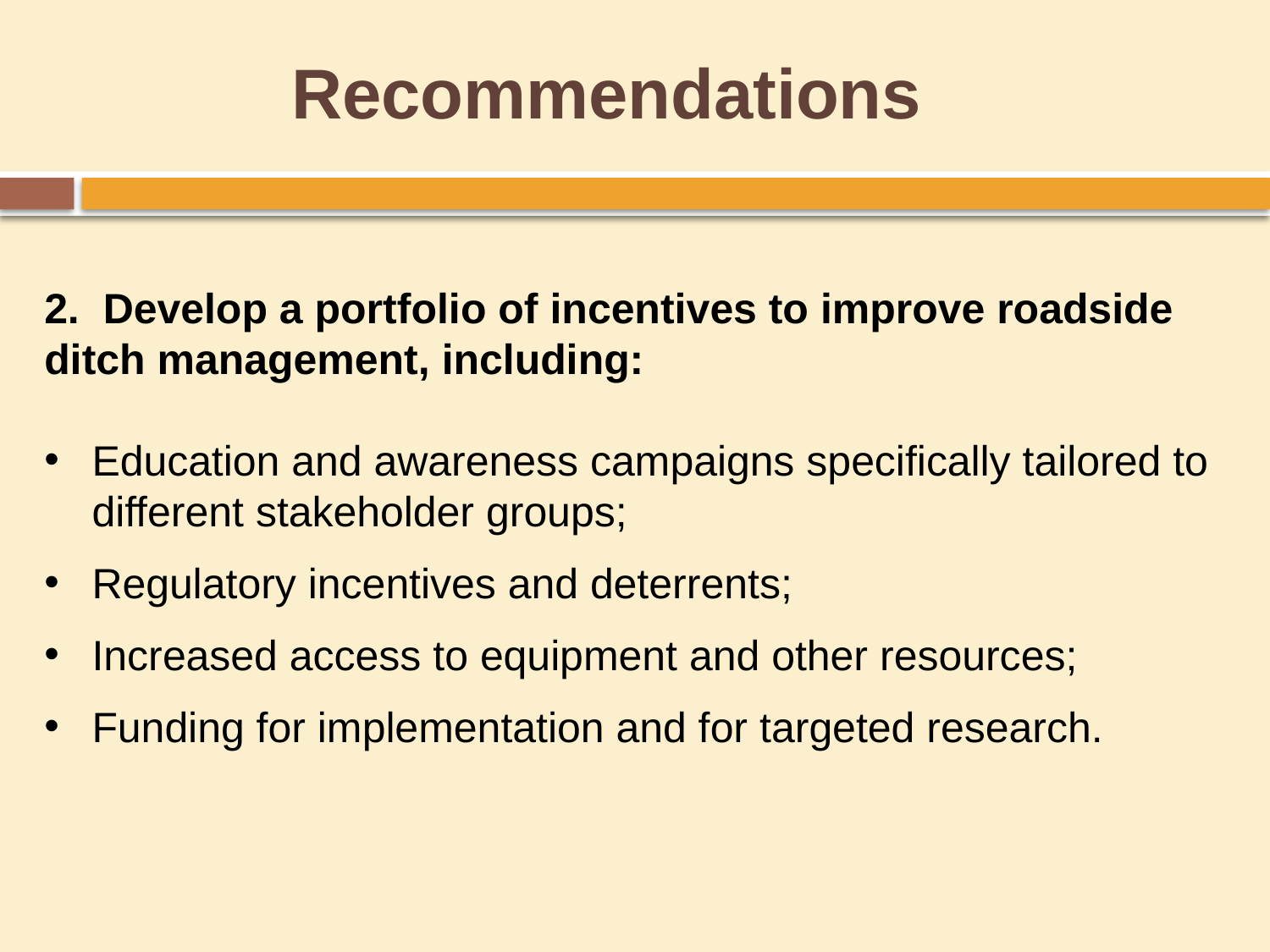

Recommendations
2.  Develop a portfolio of incentives to improve roadside ditch management, including:

Education and awareness campaigns specifically tailored to different stakeholder groups;
Regulatory incentives and deterrents;
Increased access to equipment and other resources;
Funding for implementation and for targeted research.